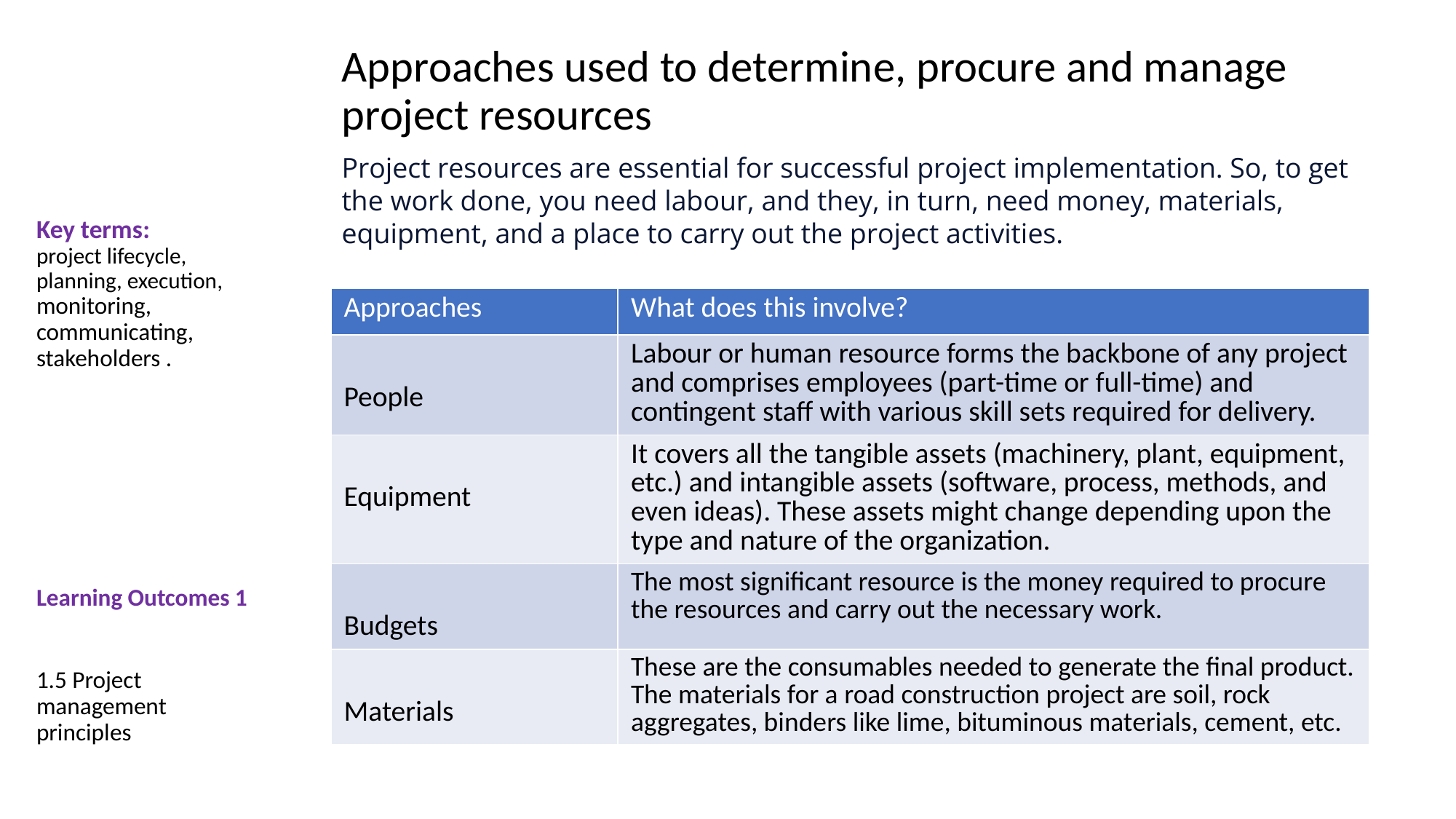

Approaches used to determine, procure and manage project resources

Key terms:
project lifecycle, planning, execution, monitoring, communicating, stakeholders .

Learning Outcomes 1

1.5 Project management principles

Project resources are essential for successful project implementation. So, to get the work done, you need labour, and they, in turn, need money, materials, equipment, and a place to carry out the project activities.
| Approaches | What does this involve? |
| --- | --- |
| People | Labour or human resource forms the backbone of any project and comprises employees (part-time or full-time) and contingent staff with various skill sets required for delivery. |
| Equipment | It covers all the tangible assets (machinery, plant, equipment, etc.) and intangible assets (software, process, methods, and even ideas). These assets might change depending upon the type and nature of the organization. |
| Budgets | The most significant resource is the money required to procure the resources and carry out the necessary work. |
| Materials | These are the consumables needed to generate the final product. The materials for a road construction project are soil, rock aggregates, binders like lime, bituminous materials, cement, etc. |